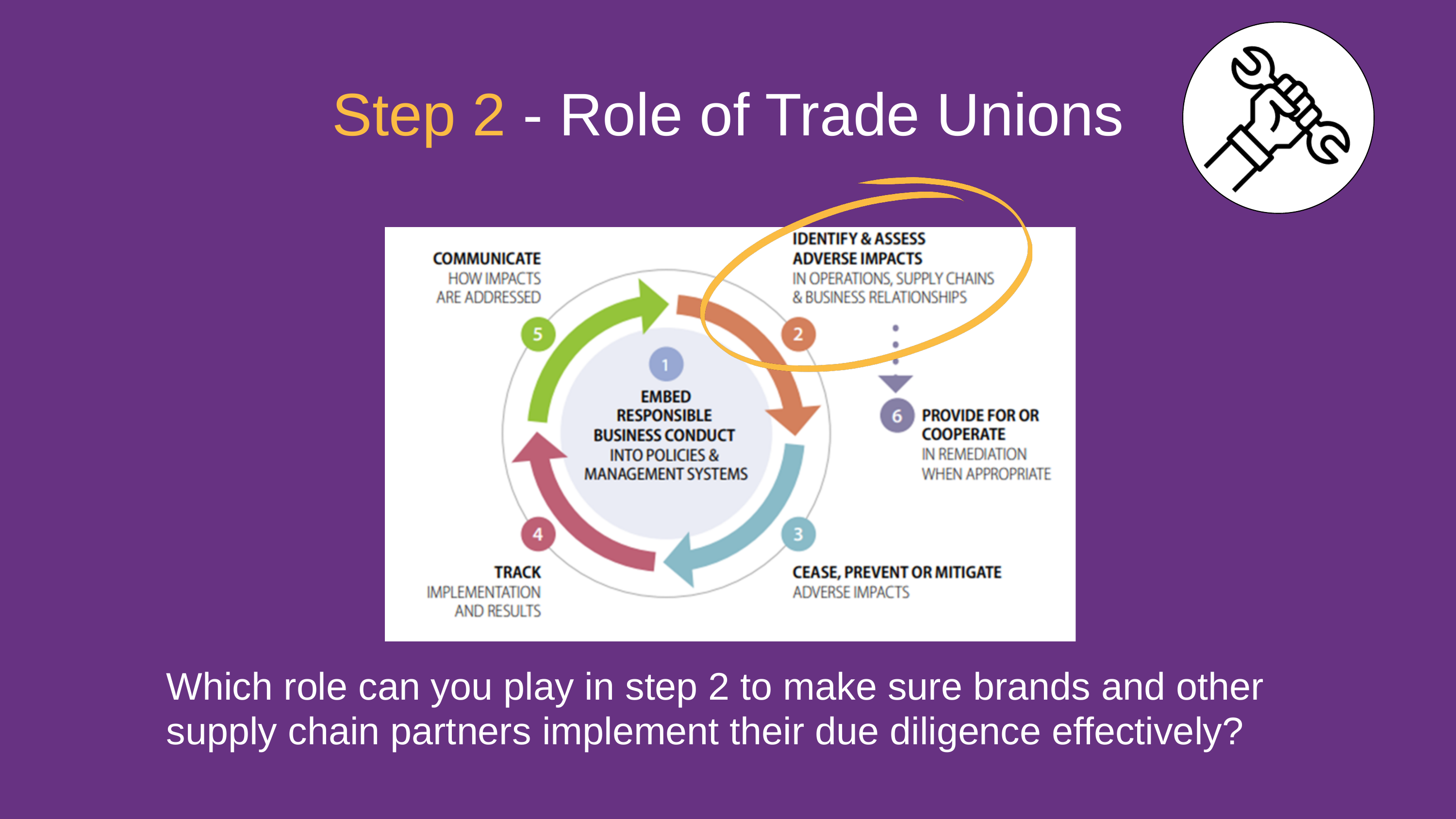

Step 2 - Role of Trade Unions

Which role can you play in step 2 to make sure brands and other supply chain partners implement their due diligence effectively?